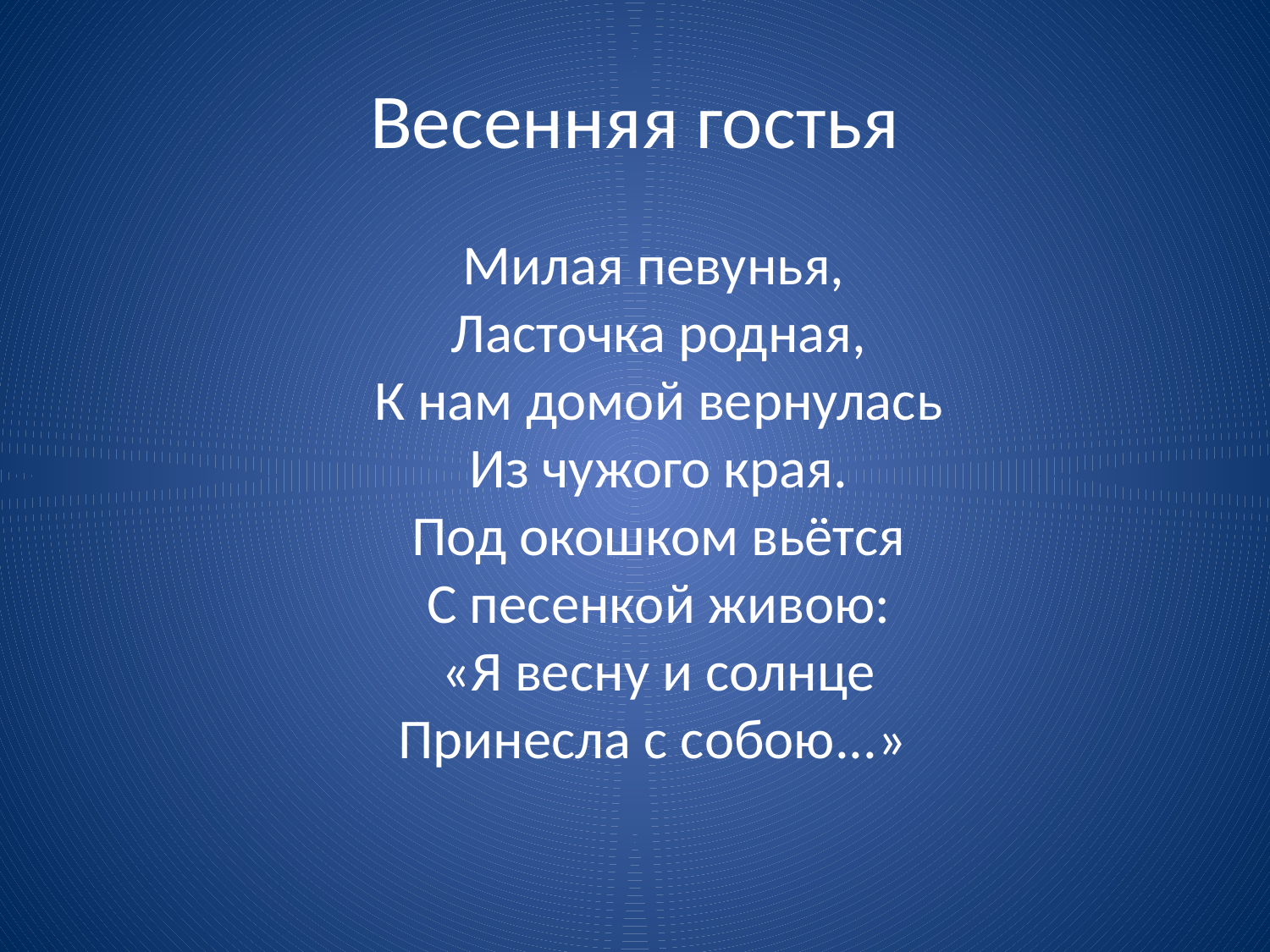

# Весенняя гостья
   Милая певунья,
Ласточка родная,
К нам домой вернулась
Из чужого края.
Под окошком вьётся
С песенкой живою:
«Я весну и солнце
Принесла с собою...»